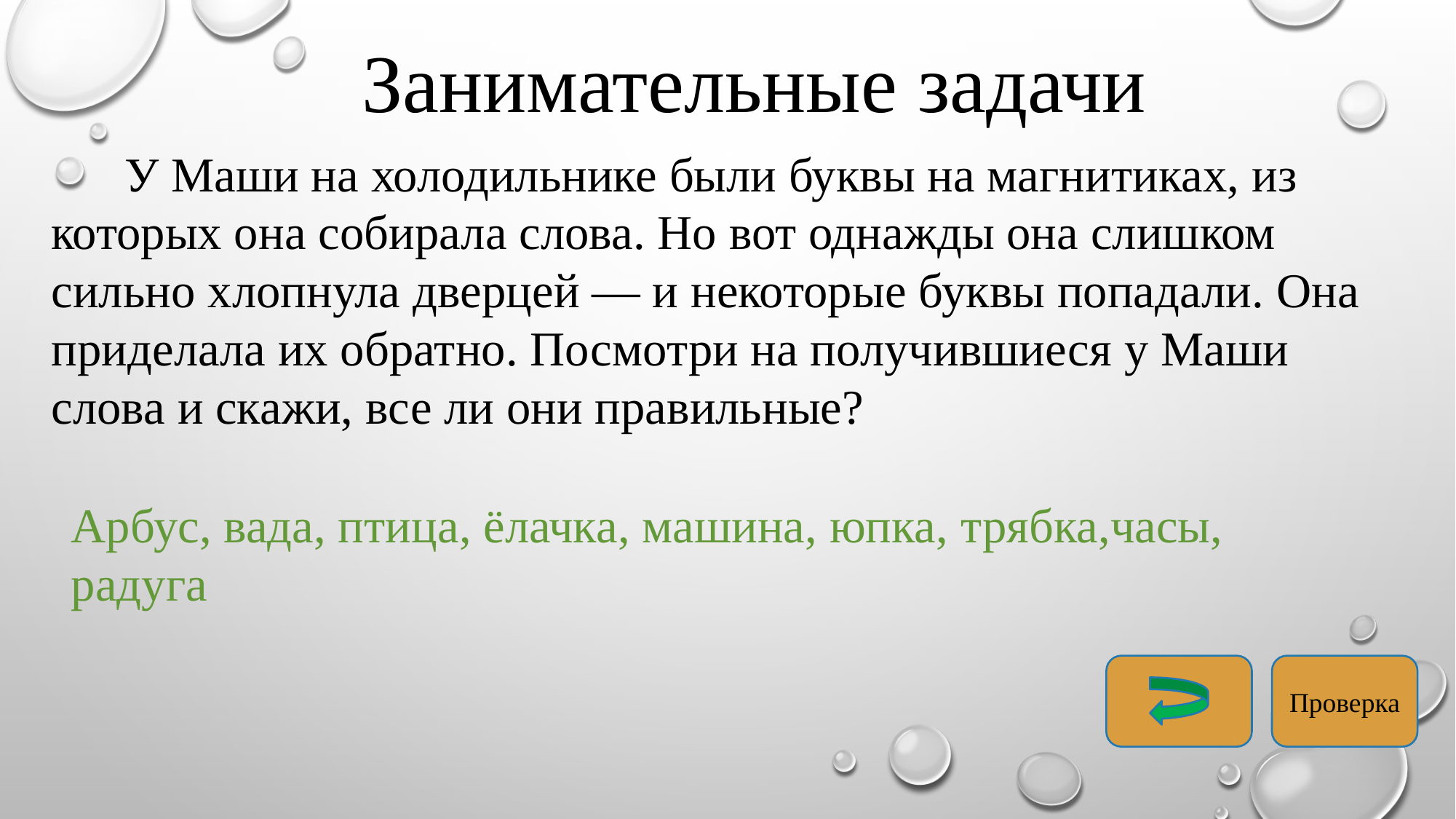

Занимательные задачи
      У Маши на холодильнике были буквы на магнитиках, из которых она собирала слова. Но вот однажды она слишком сильно хлопнула дверцей — и некоторые буквы попадали. Она приделала их обратно. Посмотри на получившиеся у Маши слова и скажи, все ли они правильные?
Арбус, вада, птица, ёлачка, машина, юпка, трябка,часы,  радуга

Проверка